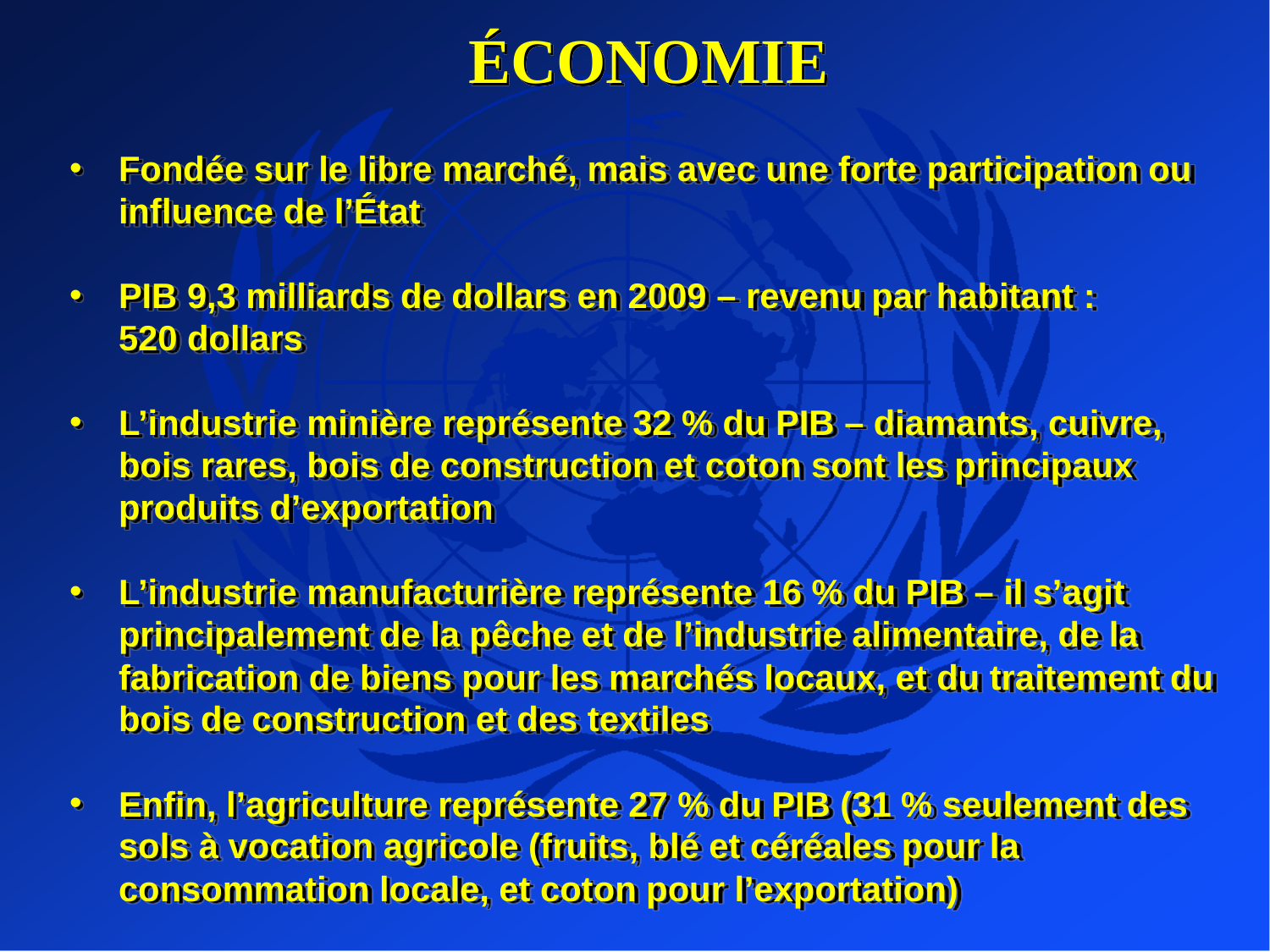

ÉCONOMIE

Fondée sur le libre marché, mais avec une forte participation ou influence de l’État

PIB 9,3 milliards de dollars en 2009 – revenu par habitant :
520 dollars

L’industrie minière représente 32 % du PIB – diamants, cuivre, bois rares, bois de construction et coton sont les principaux produits d’exportation

L’industrie manufacturière représente 16 % du PIB – il s’agit principalement de la pêche et de l’industrie alimentaire, de la fabrication de biens pour les marchés locaux, et du traitement du bois de construction et des textiles

Enfin, l’agriculture représente 27 % du PIB (31 % seulement des sols à vocation agricole (fruits, blé et céréales pour la consommation locale, et coton pour l’exportation)